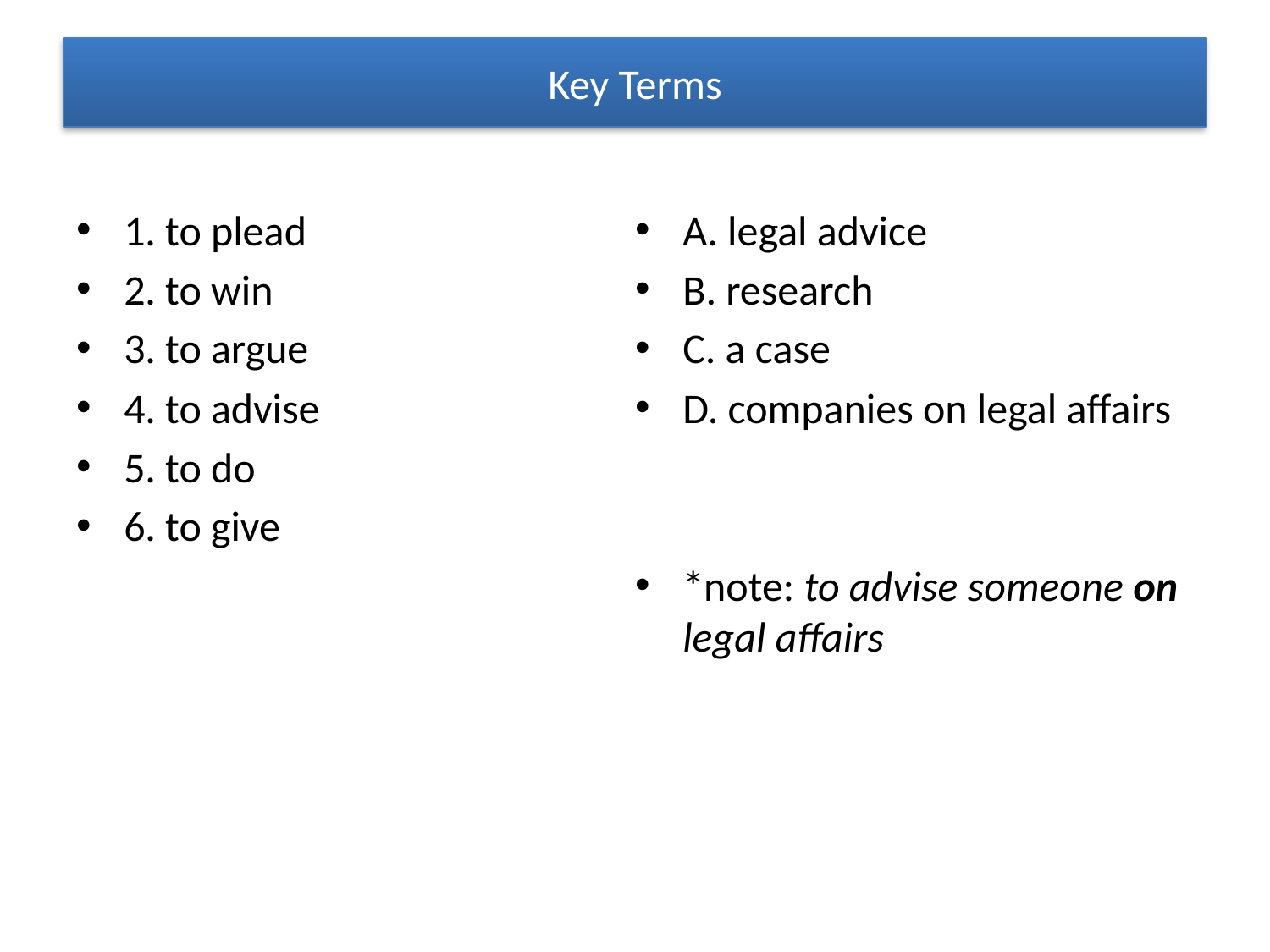

# Key Terms

1. to plead
2. to win
3. to argue
4. to advise
5. to do
6. to give

A. legal advice
B. research
C. a case
D. companies on legal affairs

*note: to advise someone on legal affairs